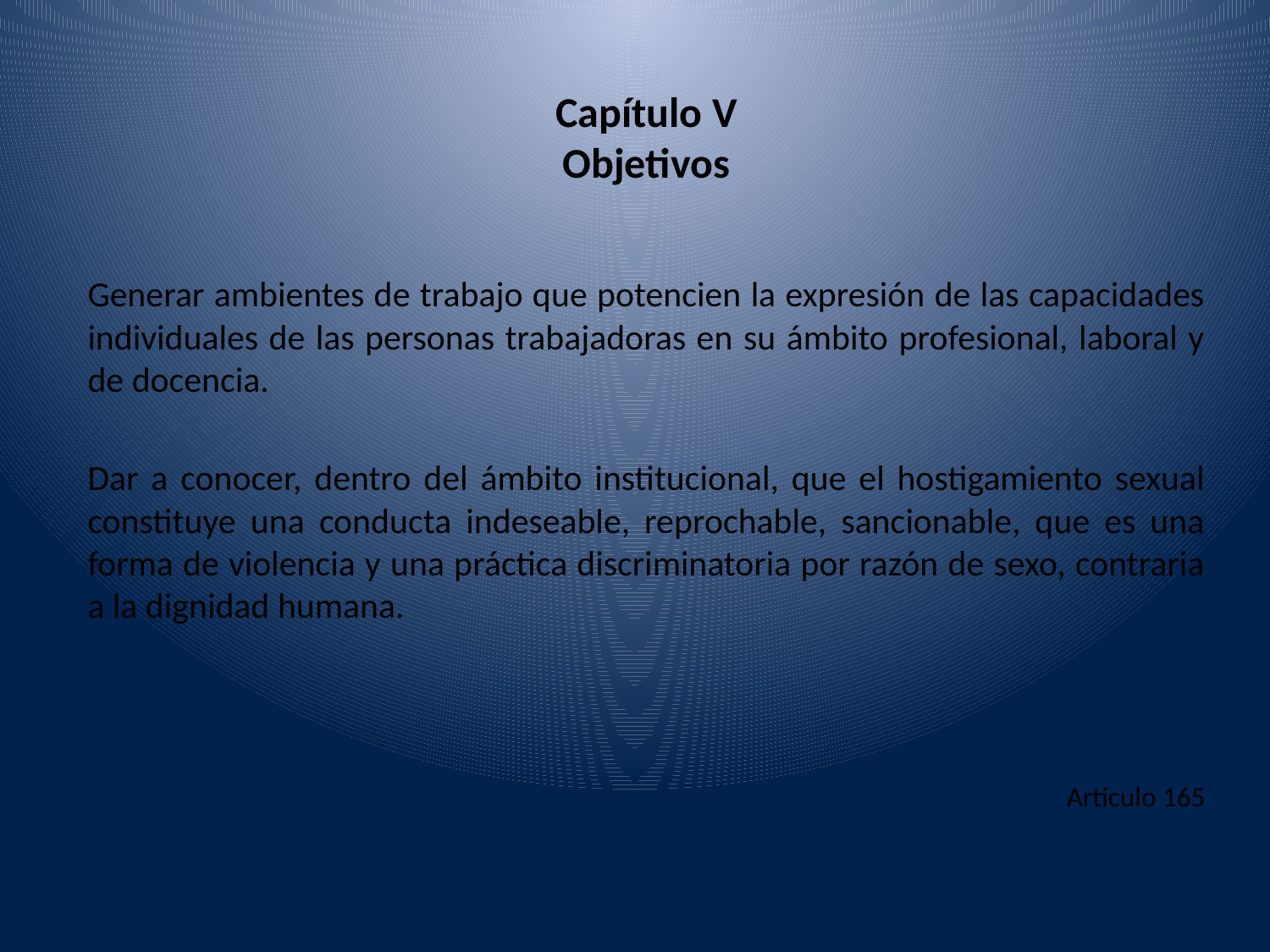

# Capítulo V Objetivos

Generar ambientes de trabajo que potencien la expresión de las capacidades individuales de las personas trabajadoras en su ámbito profesional, laboral y de docencia.

Dar a conocer, dentro del ámbito institucional, que el hostigamiento sexual constituye una conducta indeseable, reprochable, sancionable, que es una forma de violencia y una práctica discriminatoria por razón de sexo, contraria a la dignidad humana.

Artículo 165